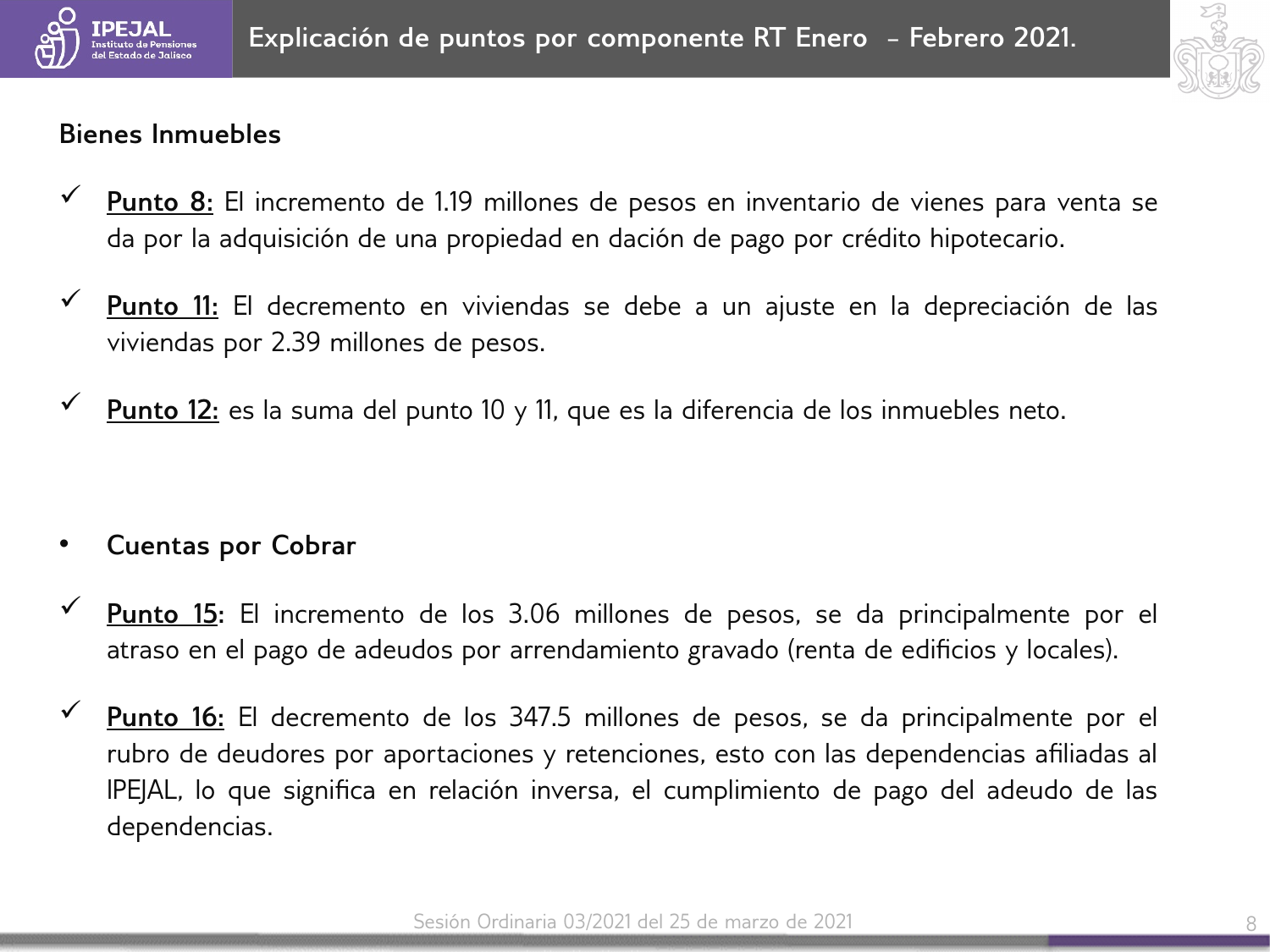

# Explicación de puntos por componente RT Enero  – Febrero 2021.
Bienes Inmuebles
Punto 8: El incremento de 1.19 millones de pesos en inventario de vienes para venta se da por la adquisición de una propiedad en dación de pago por crédito hipotecario.
Punto 11: El decremento en viviendas se debe a un ajuste en la depreciación de las viviendas por 2.39 millones de pesos.
Punto 12: es la suma del punto 10 y 11, que es la diferencia de los inmuebles neto.

Cuentas por Cobrar
Punto 15: El incremento de los 3.06 millones de pesos, se da principalmente por el atraso en el pago de adeudos por arrendamiento gravado (renta de edificios y locales).
Punto 16: El decremento de los 347.5 millones de pesos, se da principalmente por el rubro de deudores por aportaciones y retenciones, esto con las dependencias afiliadas al IPEJAL, lo que significa en relación inversa, el cumplimiento de pago del adeudo de las dependencias.

Sesión Ordinaria 03/2021 del 25 de marzo de 2021
8